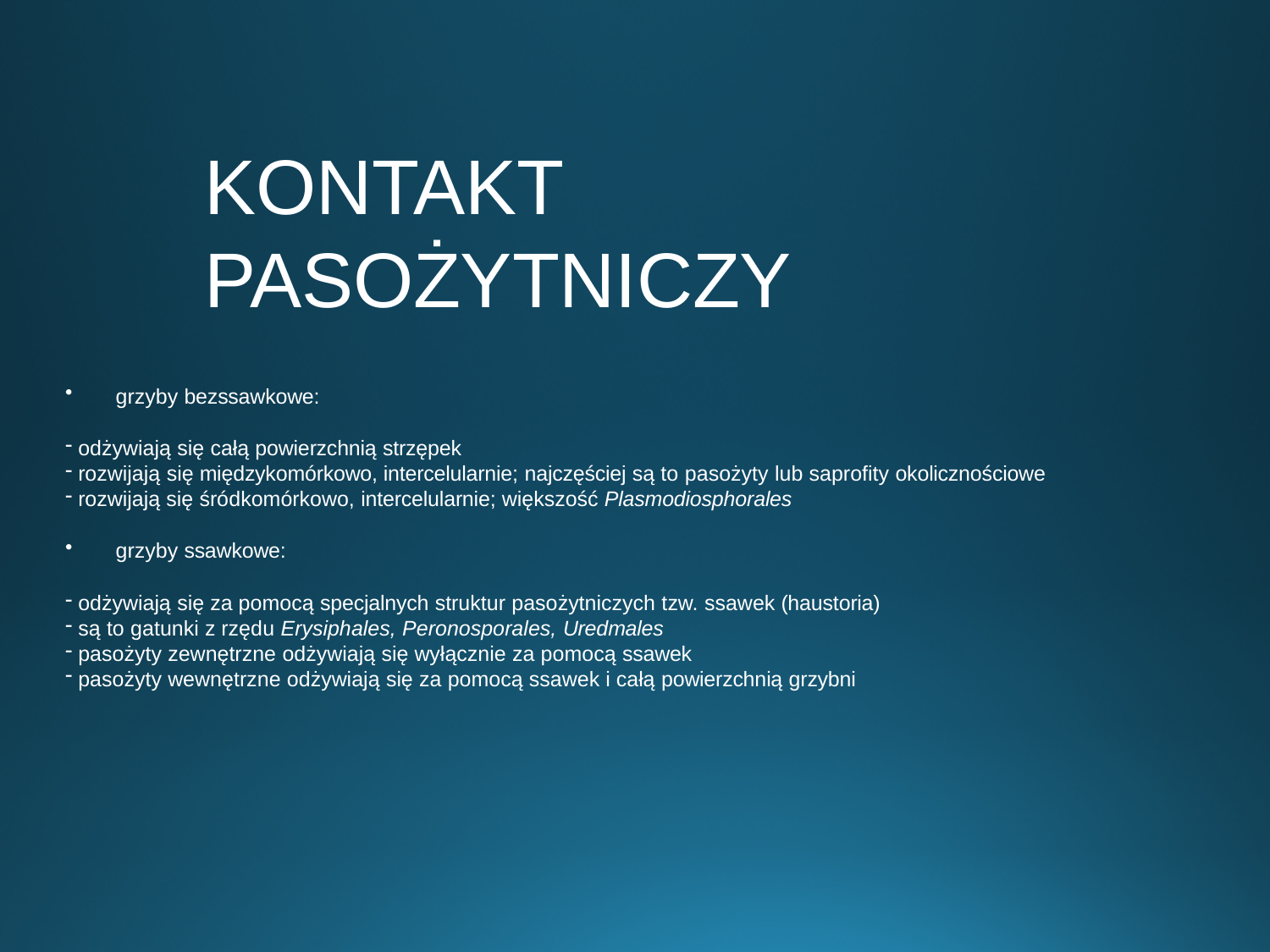

# KONTAKT PASOŻYTNICZY
grzyby bezssawkowe:

odżywiają się całą powierzchnią strzępek
rozwijają się międzykomórkowo, intercelularnie; najczęściej są to pasożyty lub saprofity okolicznościowe
rozwijają się śródkomórkowo, intercelularnie; większość Plasmodiosphorales

grzyby ssawkowe:

odżywiają się za pomocą specjalnych struktur pasożytniczych tzw. ssawek (haustoria)
są to gatunki z rzędu Erysiphales, Peronosporales, Uredmales
pasożyty zewnętrzne odżywiają się wyłącznie za pomocą ssawek
pasożyty wewnętrzne odżywiają się za pomocą ssawek i całą powierzchnią grzybni